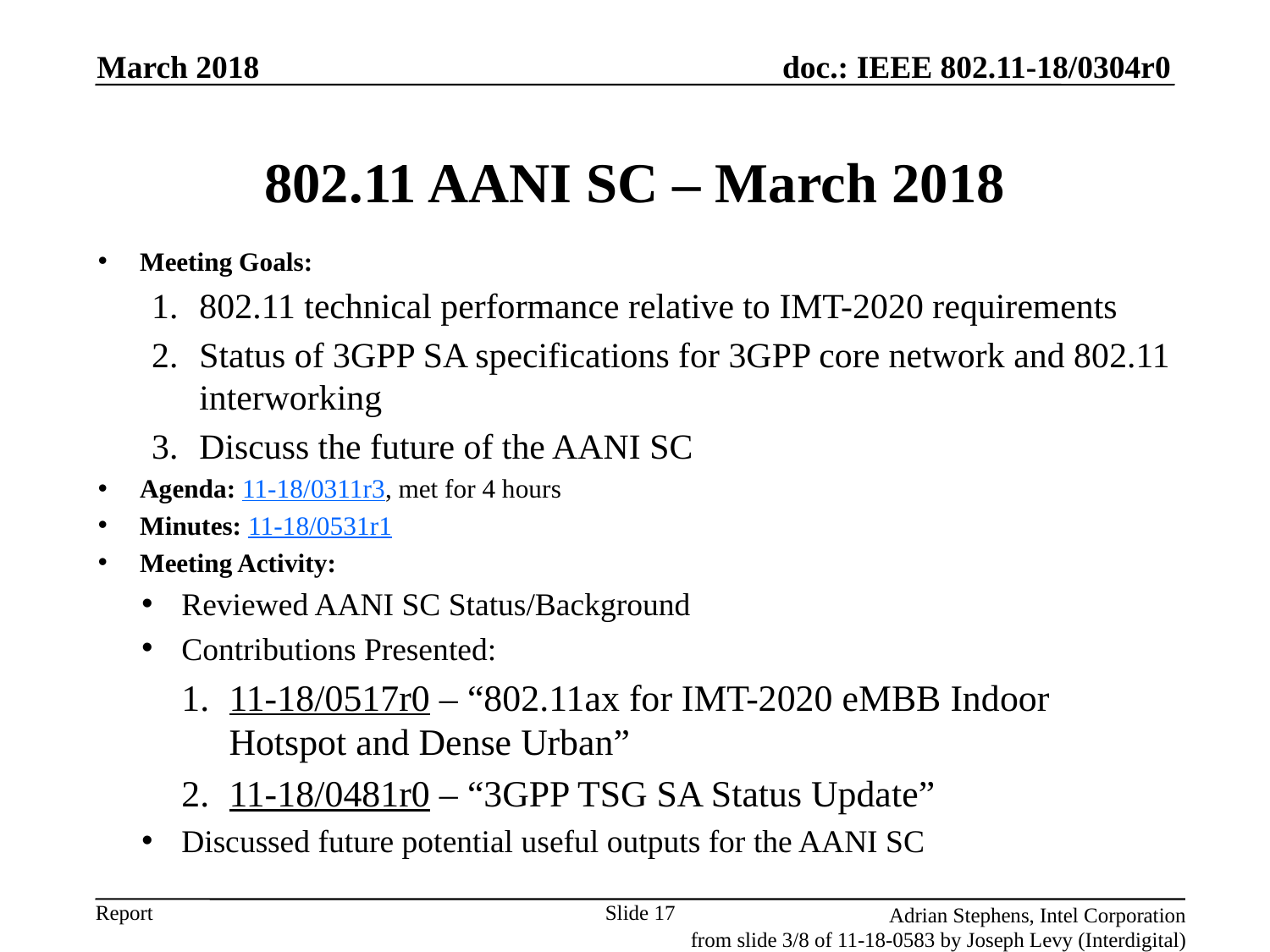

March 2018
# 802.11 AANI SC – March 2018
Meeting Goals:
802.11 technical performance relative to IMT-2020 requirements
Status of 3GPP SA specifications for 3GPP core network and 802.11 interworking
Discuss the future of the AANI SC
Agenda: 11-18/0311r3, met for 4 hours
Minutes: 11-18/0531r1
Meeting Activity:
Reviewed AANI SC Status/Background
Contributions Presented:
11-18/0517r0 – “802.11ax for IMT-2020 eMBB Indoor Hotspot and Dense Urban”
11-18/0481r0 – “3GPP TSG SA Status Update”
Discussed future potential useful outputs for the AANI SC

Slide 17
Adrian Stephens, Intel Corporation
from slide 3/8 of 11-18-0583 by Joseph Levy (Interdigital)